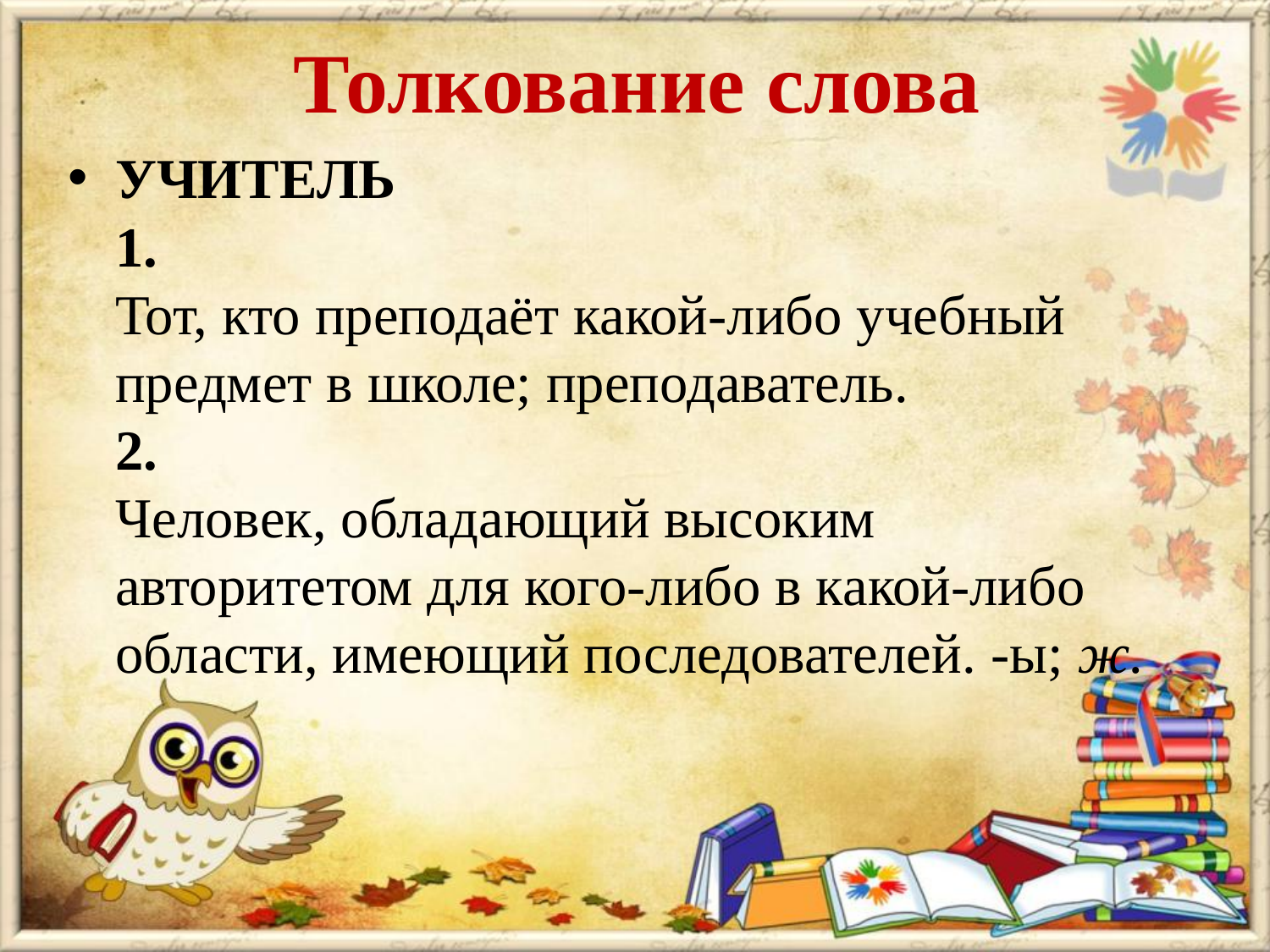

# Толкование слова
УЧИТЕЛЬ
1.
Тот, кто преподаёт какой-либо учебный предмет в школе; преподаватель.
2.
Человек, обладающий высоким авторитетом для кого-либо в какой-либо области, имеющий последователей. -ы; ж.